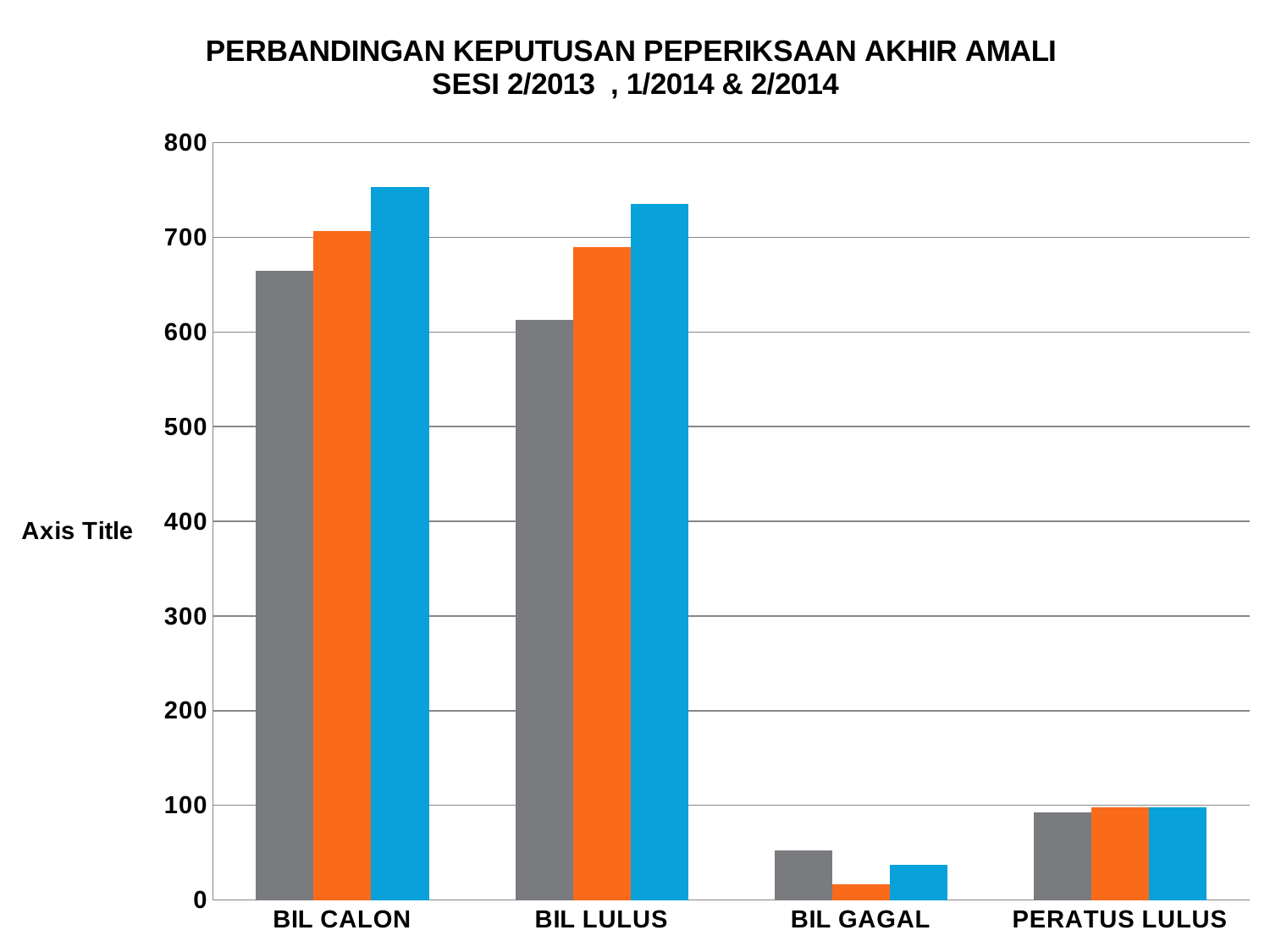

### Chart: PERBANDINGAN KEPUTUSAN PEPERIKSAAN AKHIR AMALI
SESI 2/2013  , 1/2014 & 2/2014

| Category | 2/2013 | 1/2014 | 2/2014 |
|---|---|---|---|
| BIL CALON | 665.0 | 707.0 | 753.0 |
| BIL LULUS | 613.0 | 690.0 | 735.0 |
| BIL GAGAL | 52.0 | 17.0 | 37.0 |
| PERATUS LULUS | 92.18045112781952 | 97.59547383309756 | 97.60956175298801 |